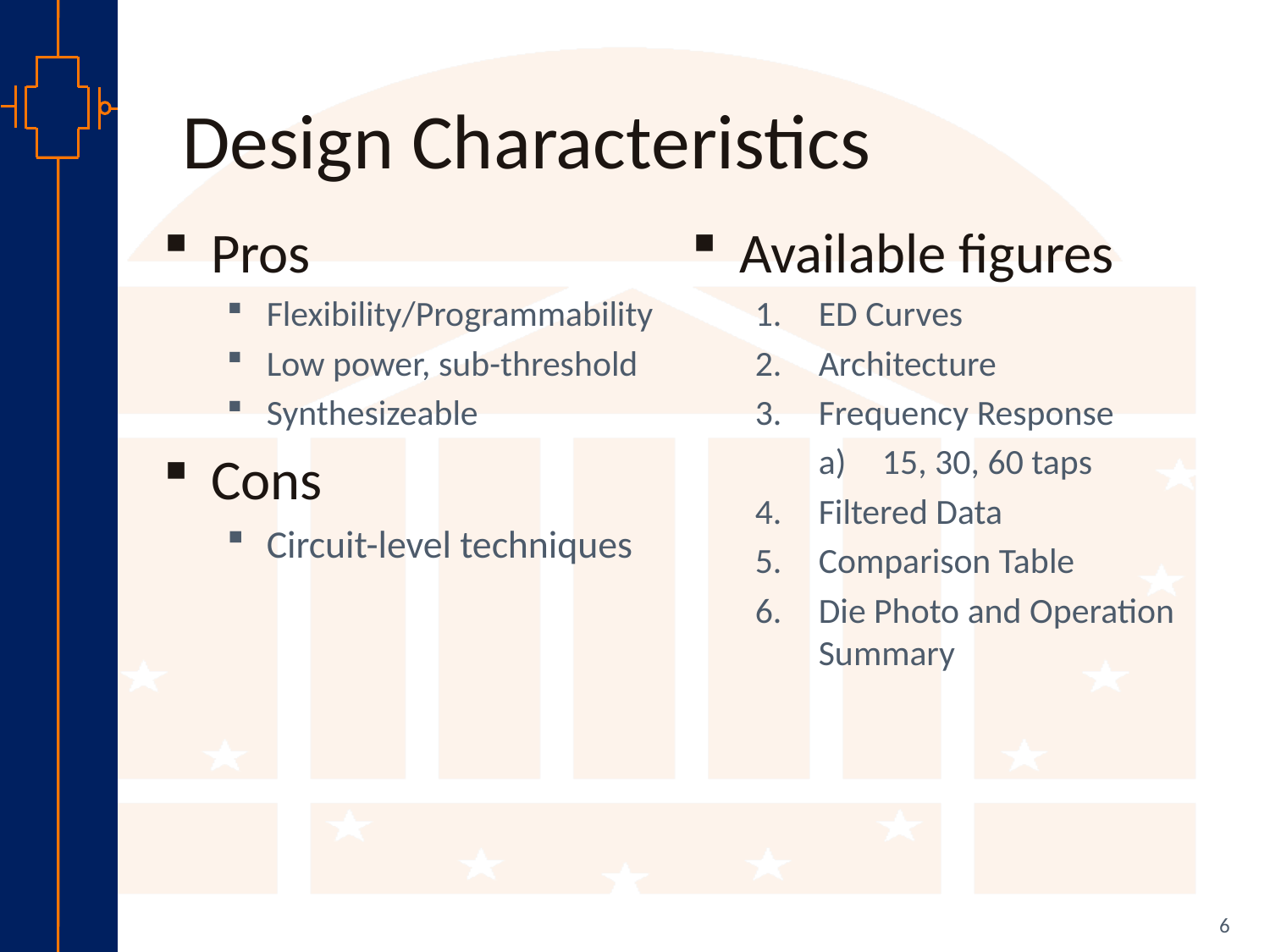

# Design Characteristics
Pros
Flexibility/Programmability
Low power, sub-threshold
Synthesizeable
Cons
Circuit-level techniques

Available figures
ED Curves
Architecture
Frequency Response
15, 30, 60 taps
Filtered Data
Comparison Table
Die Photo and Operation Summary

6